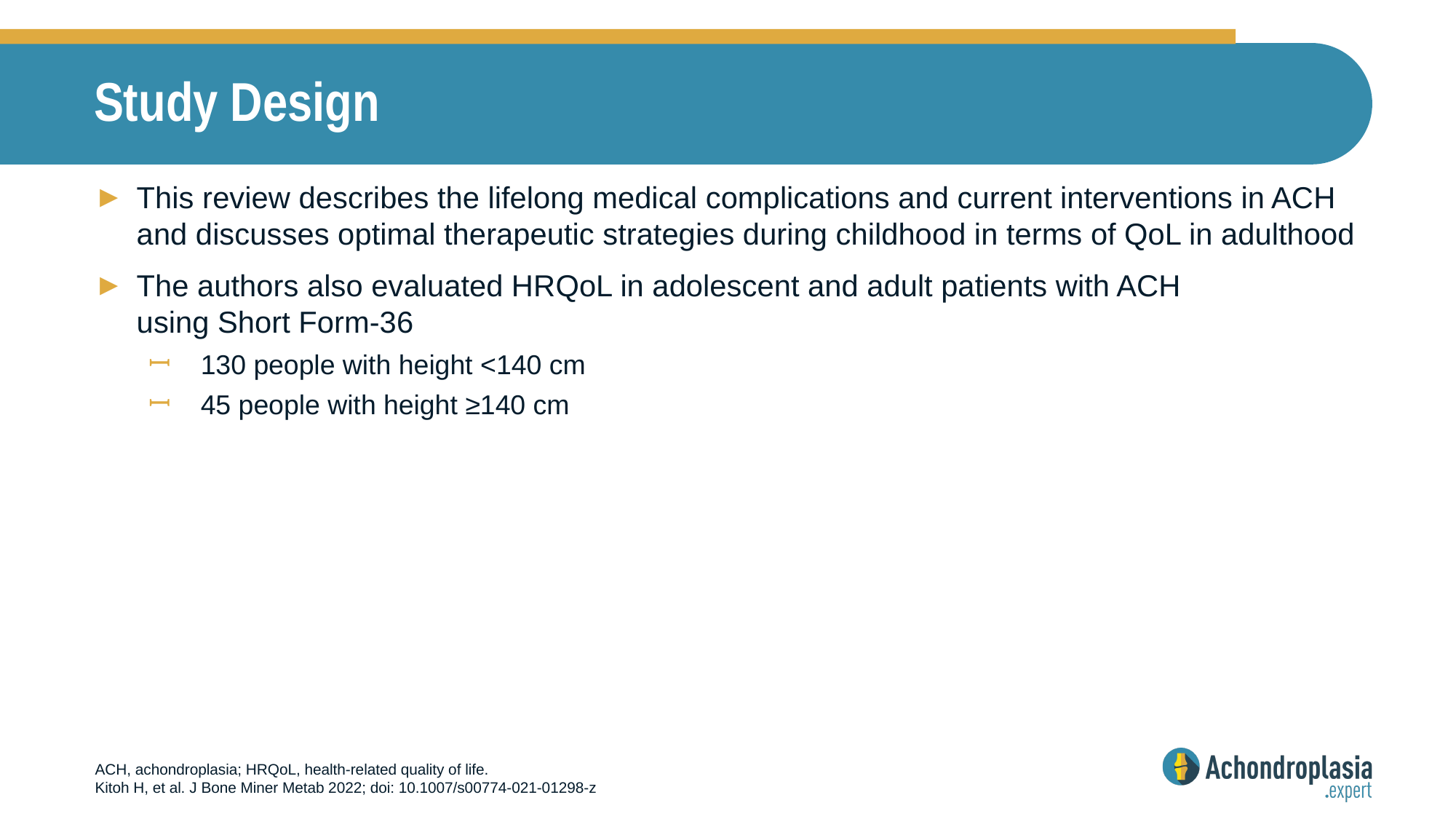

# Study Design
This review describes the lifelong medical complications and current interventions in ACH and discusses optimal therapeutic strategies during childhood in terms of QoL in adulthood
The authors also evaluated HRQoL in adolescent and adult patients with ACH
using Short Form-36
130 people with height <140 cm
45 people with height ≥140 cm
ACH, achondroplasia; HRQoL, health-related quality of life.
Kitoh H, et al. J Bone Miner Metab 2022; doi: 10.1007/s00774-021-01298-z